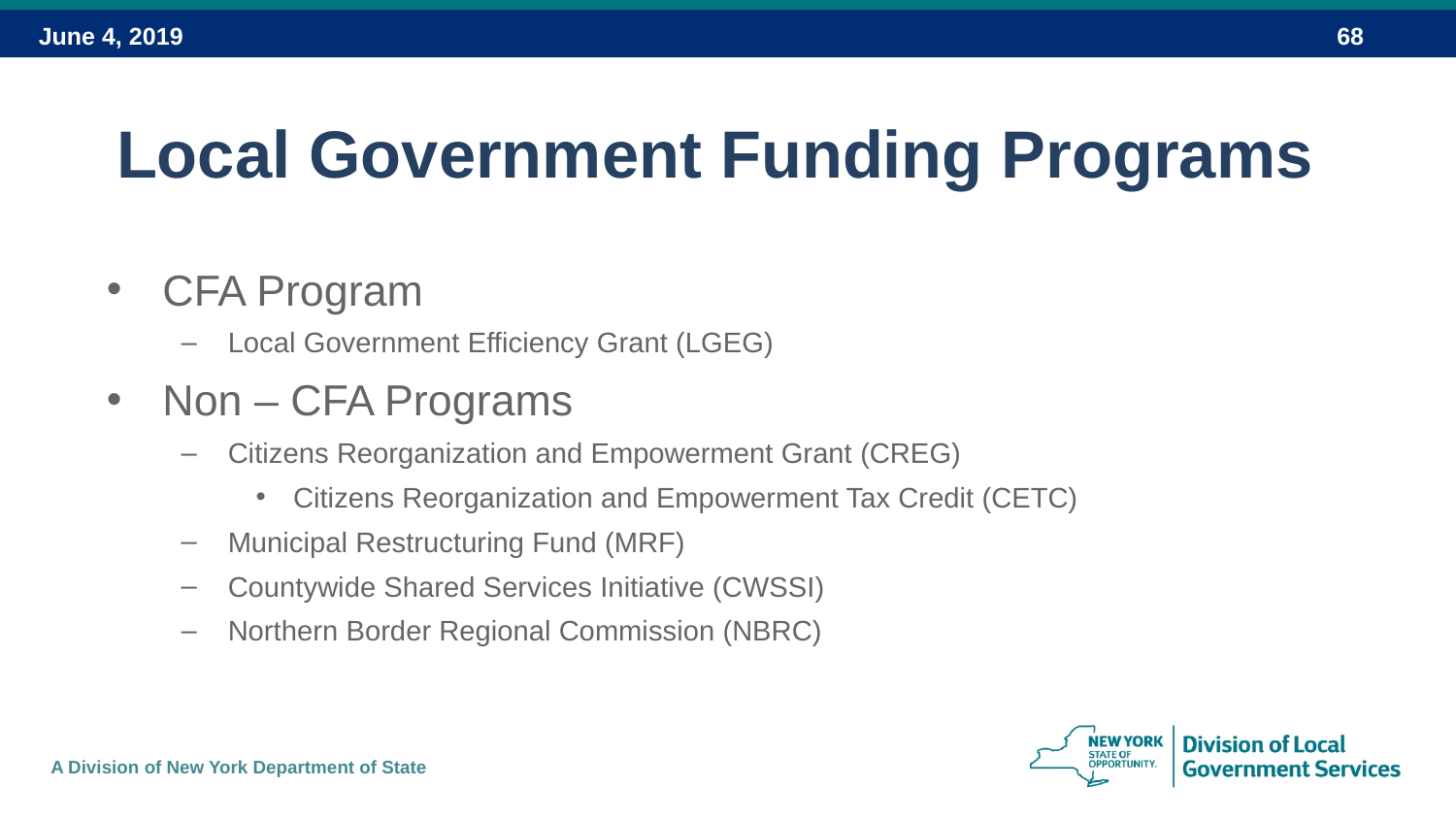

# Local Government Funding Programs
CFA Program
Local Government Efficiency Grant (LGEG)
Non – CFA Programs
Citizens Reorganization and Empowerment Grant (CREG)
Citizens Reorganization and Empowerment Tax Credit (CETC)
Municipal Restructuring Fund (MRF)
Countywide Shared Services Initiative (CWSSI)
Northern Border Regional Commission (NBRC)